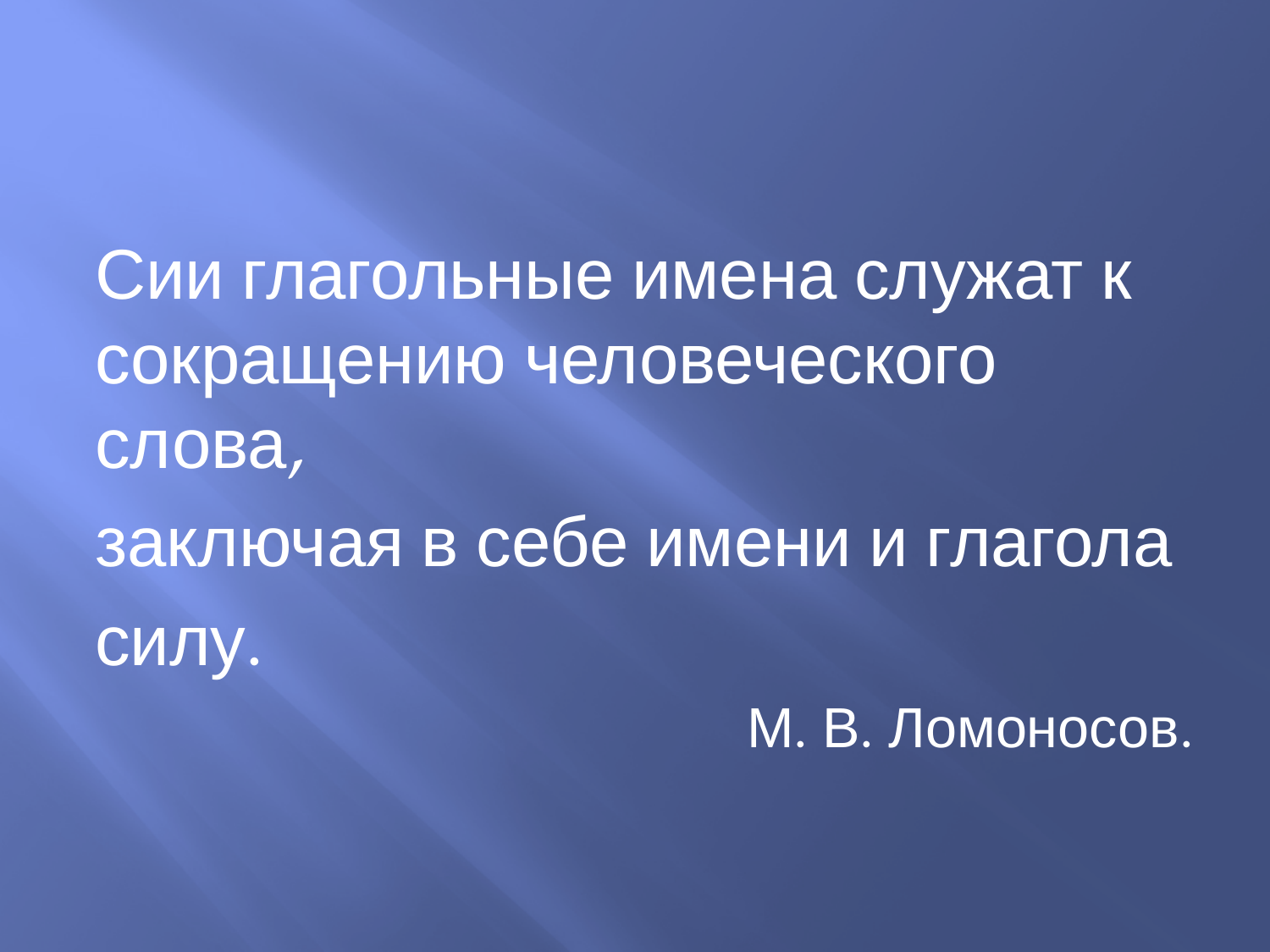

#
Сии глагольные имена служат к сокращению человеческого слова,
заключая в себе имени и глагола
силу.
М. В. Ломоносов.